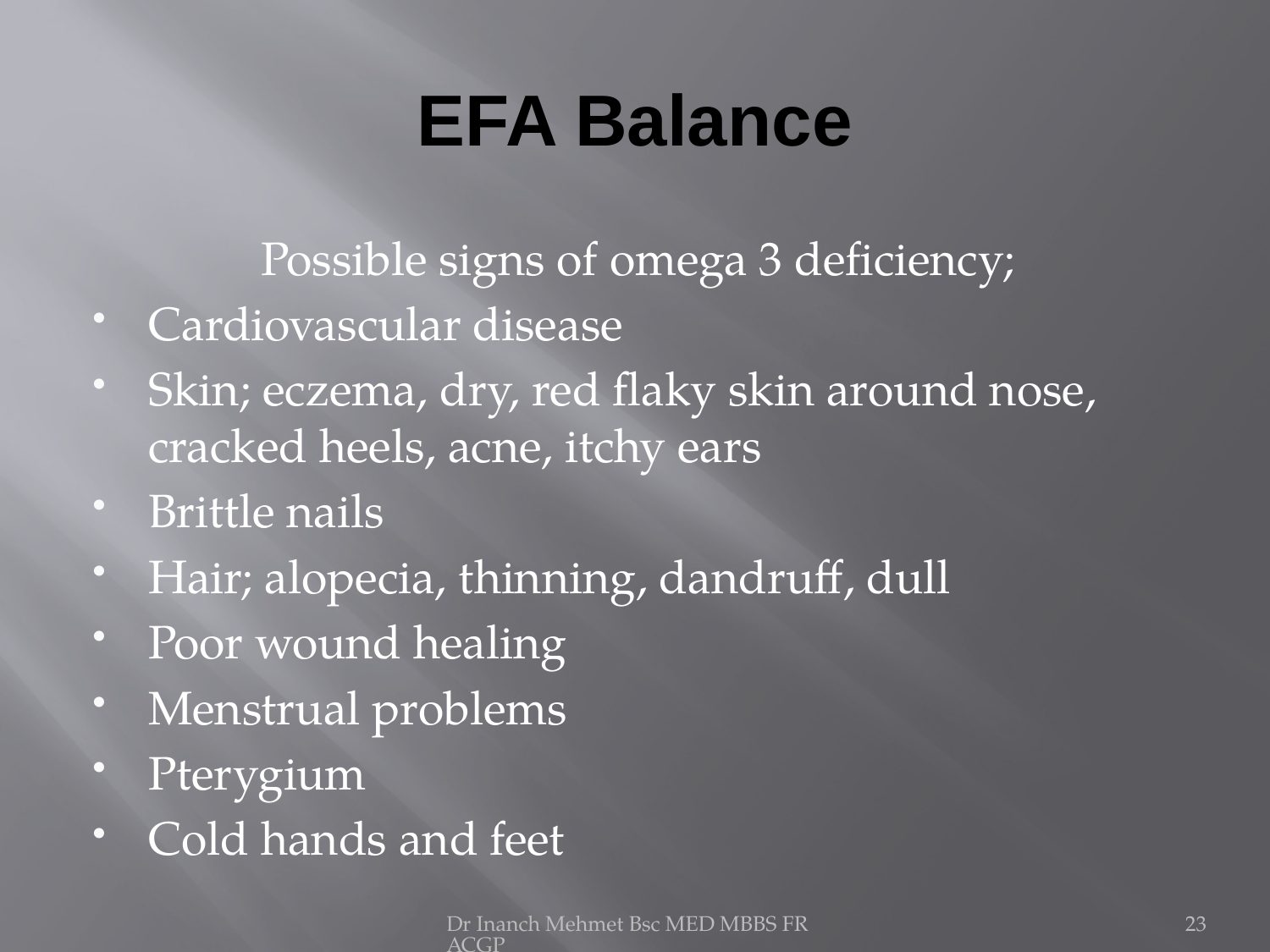

# EFA Balance
Possible signs of omega 3 deficiency;
Cardiovascular disease
Skin; eczema, dry, red flaky skin around nose, cracked heels, acne, itchy ears
Brittle nails
Hair; alopecia, thinning, dandruff, dull
Poor wound healing
Menstrual problems
Pterygium
Cold hands and feet
Dr Inanch Mehmet Bsc MED MBBS FRACGP
23